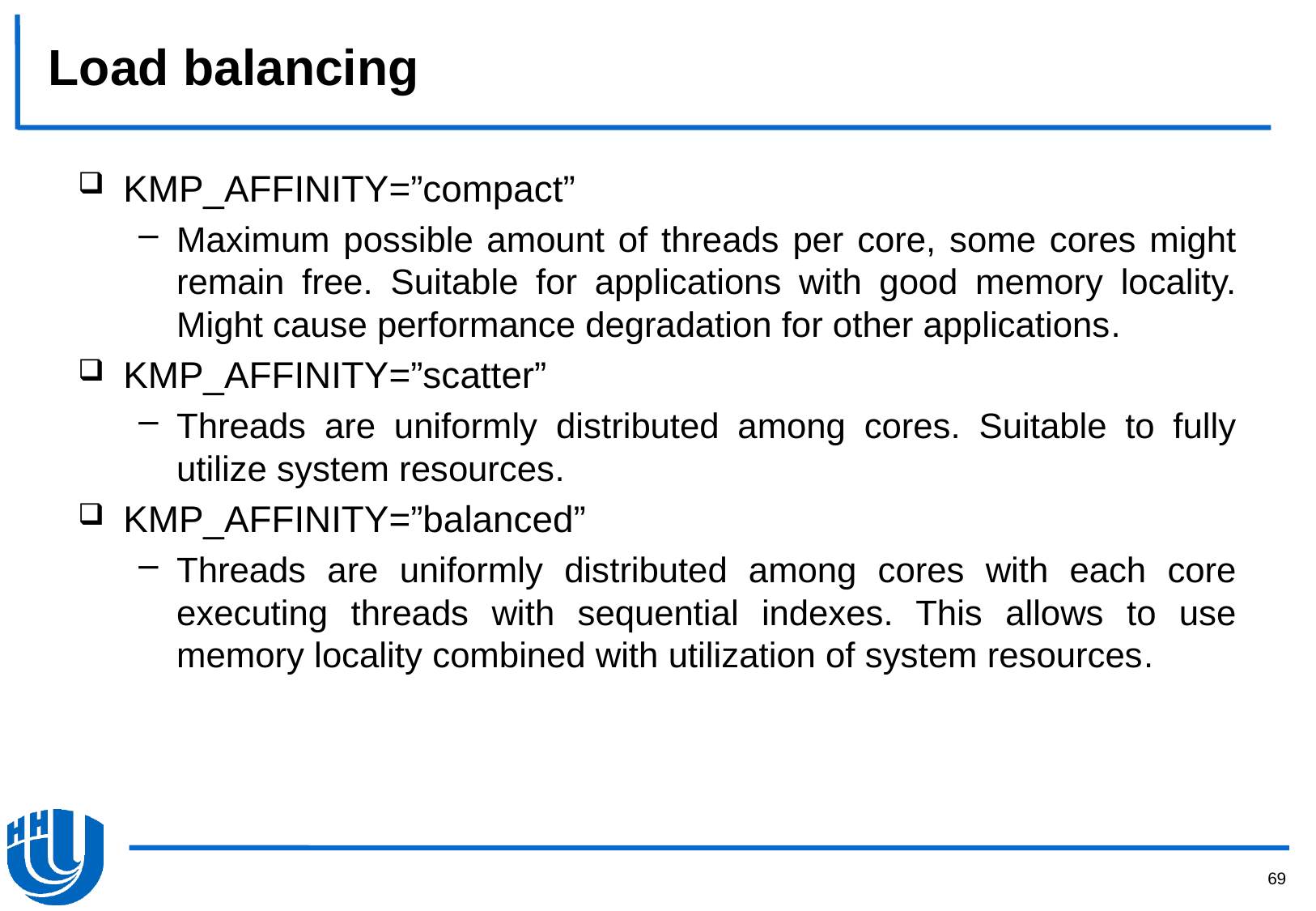

# Load balancing
KMP_AFFINITY=”compact”
Maximum possible amount of threads per core, some cores might remain free. Suitable for applications with good memory locality. Might cause performance degradation for other applications.
KMP_AFFINITY=”scatter”
Threads are uniformly distributed among cores. Suitable to fully utilize system resources.
KMP_AFFINITY=”balanced”
Threads are uniformly distributed among cores with each core executing threads with sequential indexes. This allows to use memory locality combined with utilization of system resources.
69